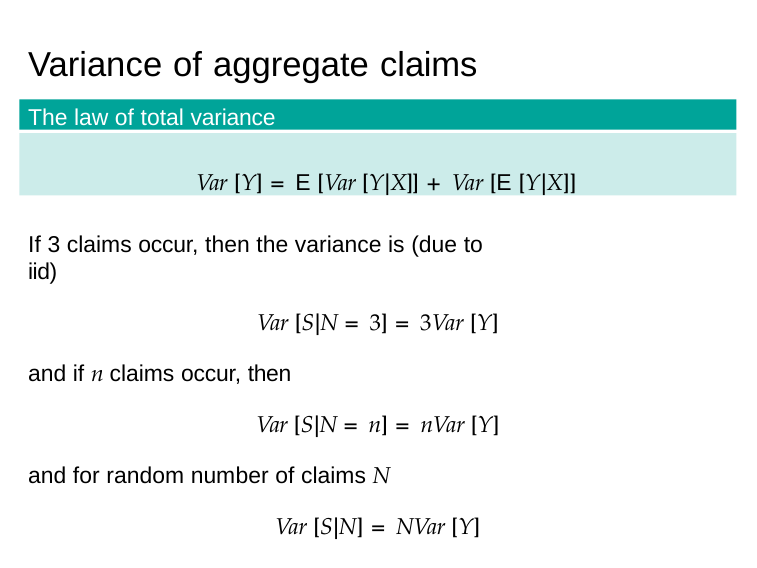

# Variance of aggregate claims
The law of total variance

Var [Y] = E [Var [Y|X]] + Var [E [Y|X]]
If 3 claims occur, then the variance is (due to iid)
Var [S|N = 3] = 3Var [Y]
and if n claims occur, then
Var [S|N = n] = nVar [Y]
and for random number of claims N
Var [S|N] = NVar [Y]